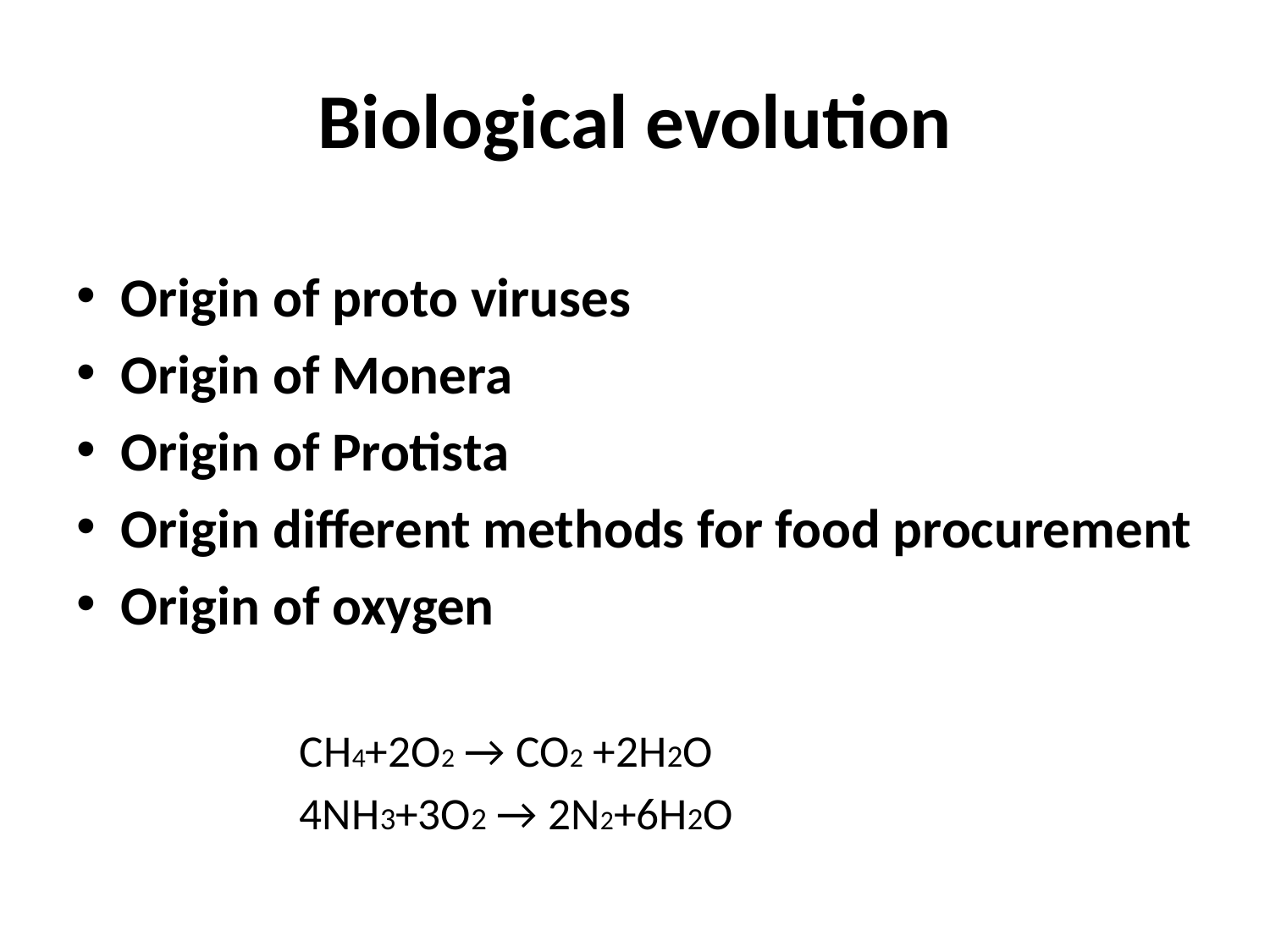

# Biological evolution

Origin of proto viruses
Origin of Monera
Origin of Protista
Origin different methods for food procurement
Origin of oxygen

                      CH4+2O2 → CO2 +2H2O
                      4NH3+3O2 → 2N2+6H2O